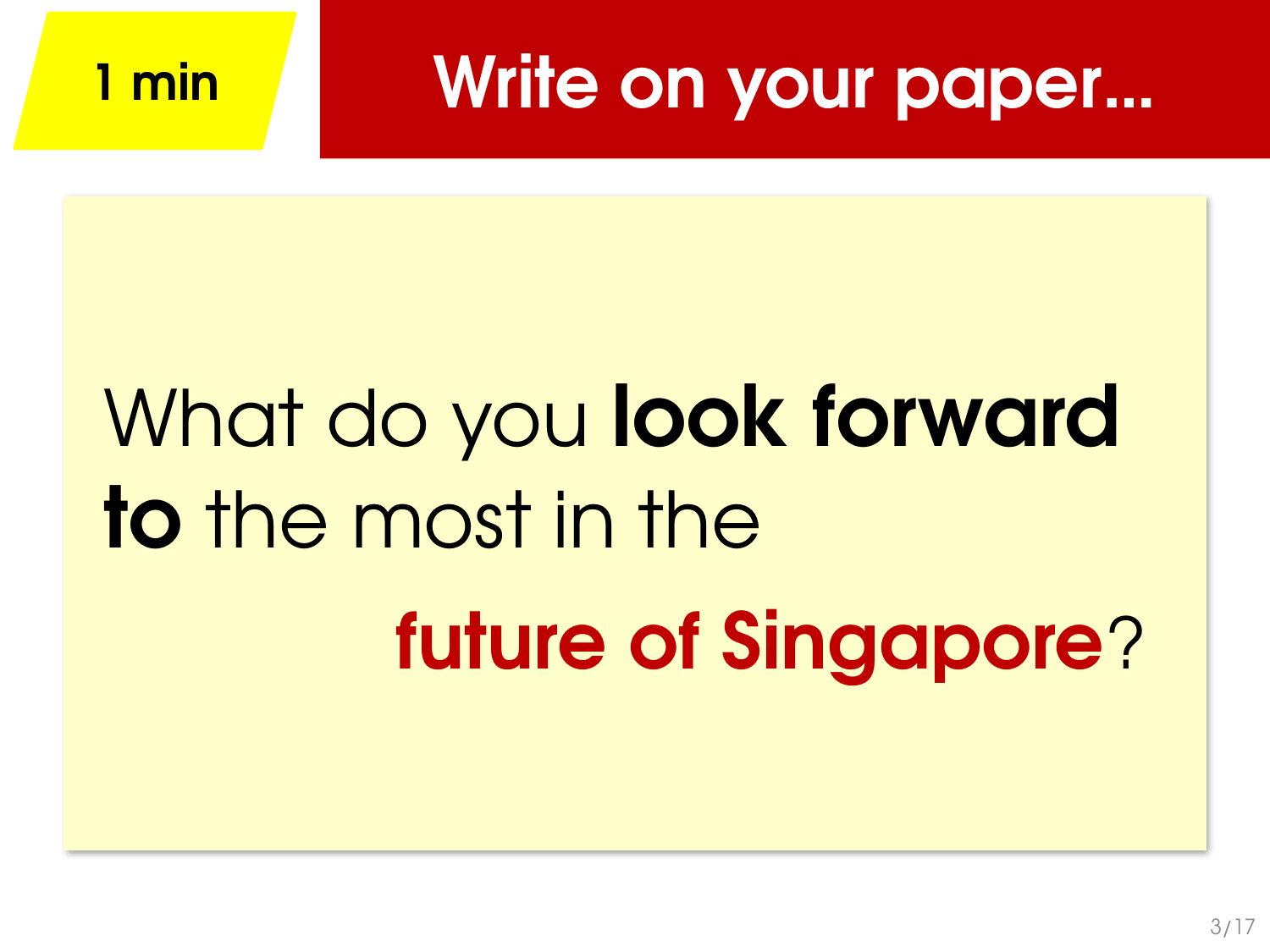

# Write on your paper…
1 min
What do you look forward to the most in the
future of Singapore?
3/17